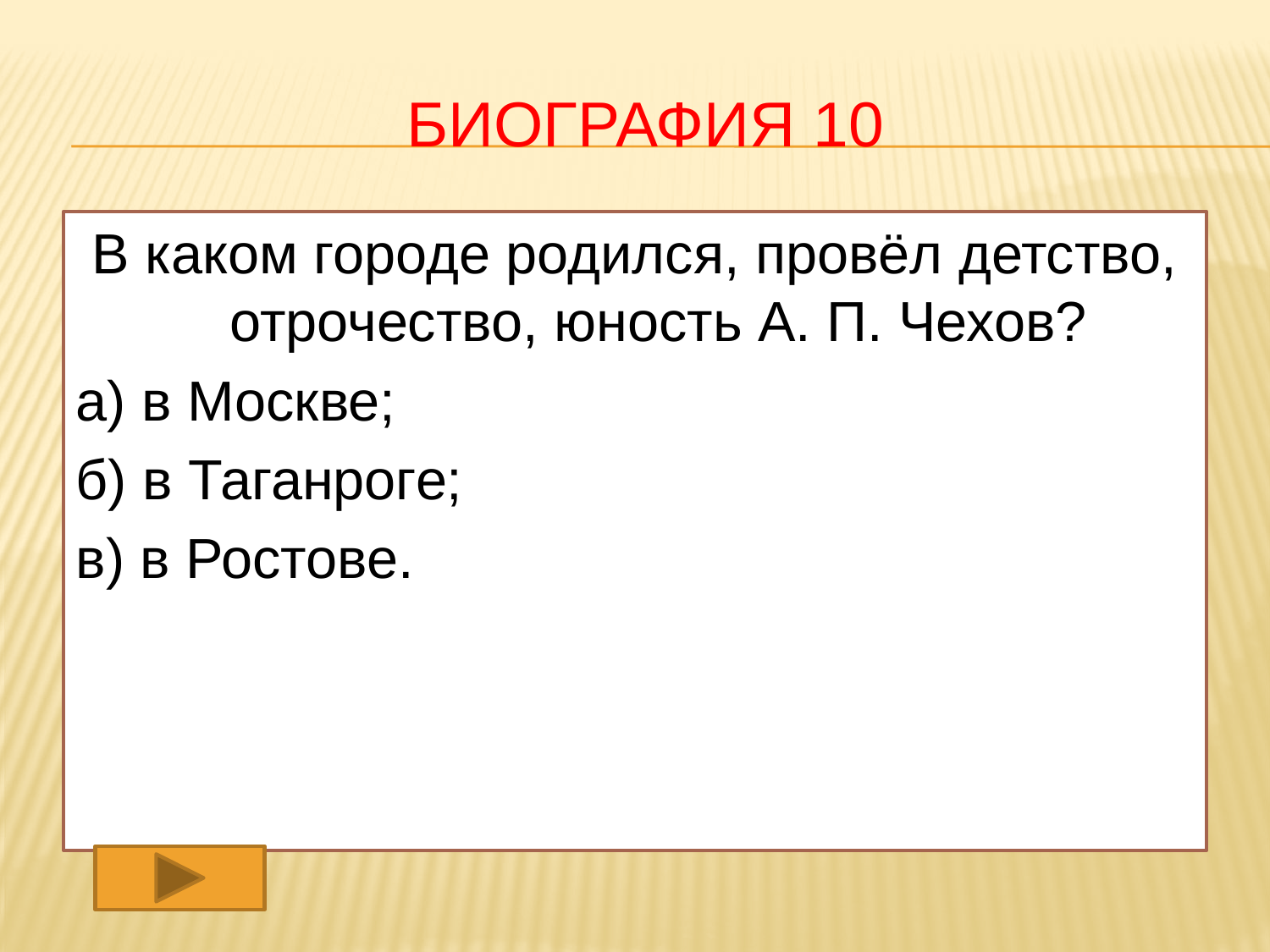

# Биография 10
В каком городе родился, провёл детство, отрочество, юность А. П. Чехов?
а) в Москве;
б) в Таганроге;
в) в Ростове.